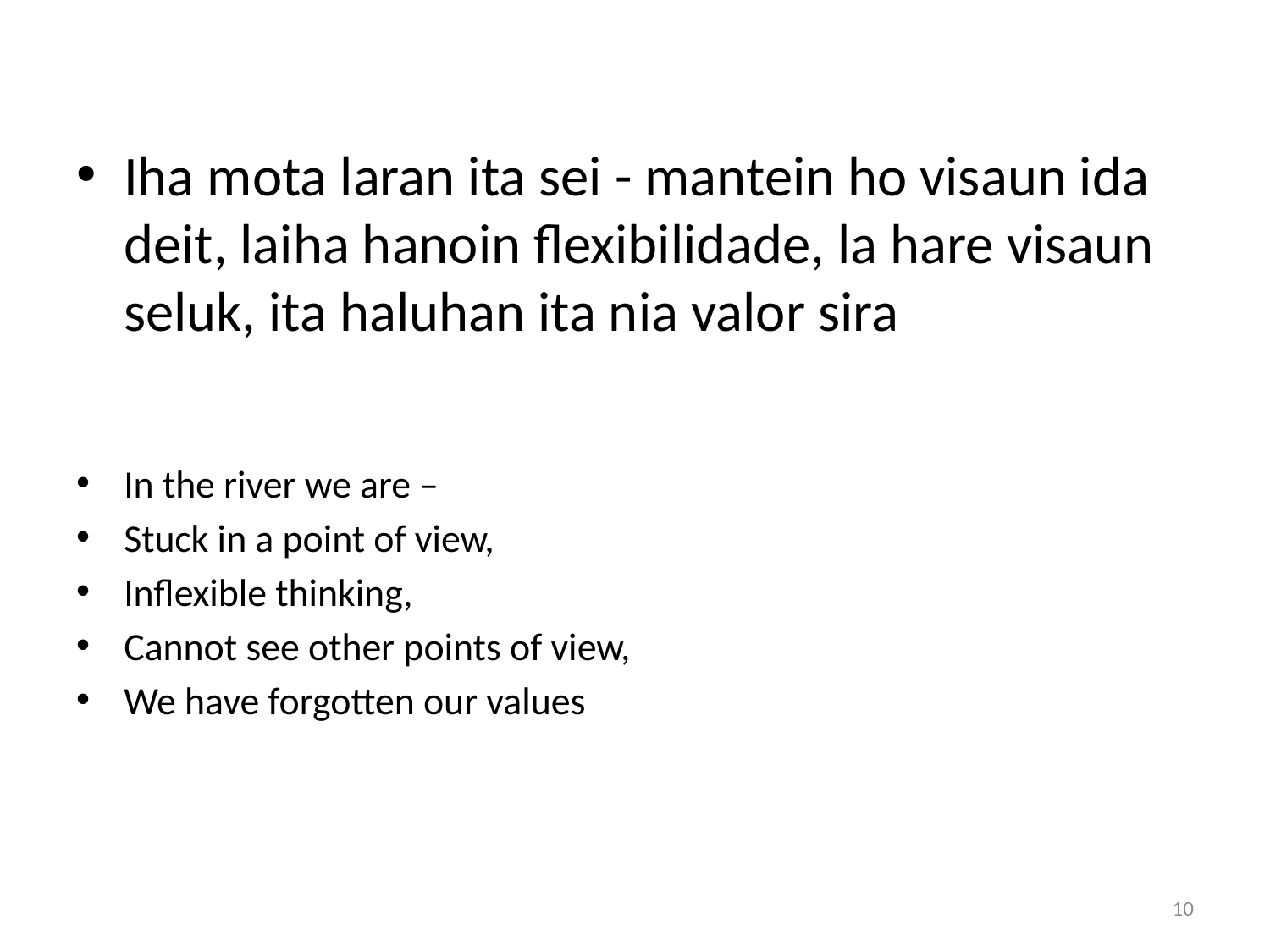

Iha mota laran ita sei - mantein ho visaun ida deit, laiha hanoin flexibilidade, la hare visaun seluk, ita haluhan ita nia valor sira

In the river we are –
Stuck in a point of view,
Inflexible thinking,
Cannot see other points of view,
We have forgotten our values

10